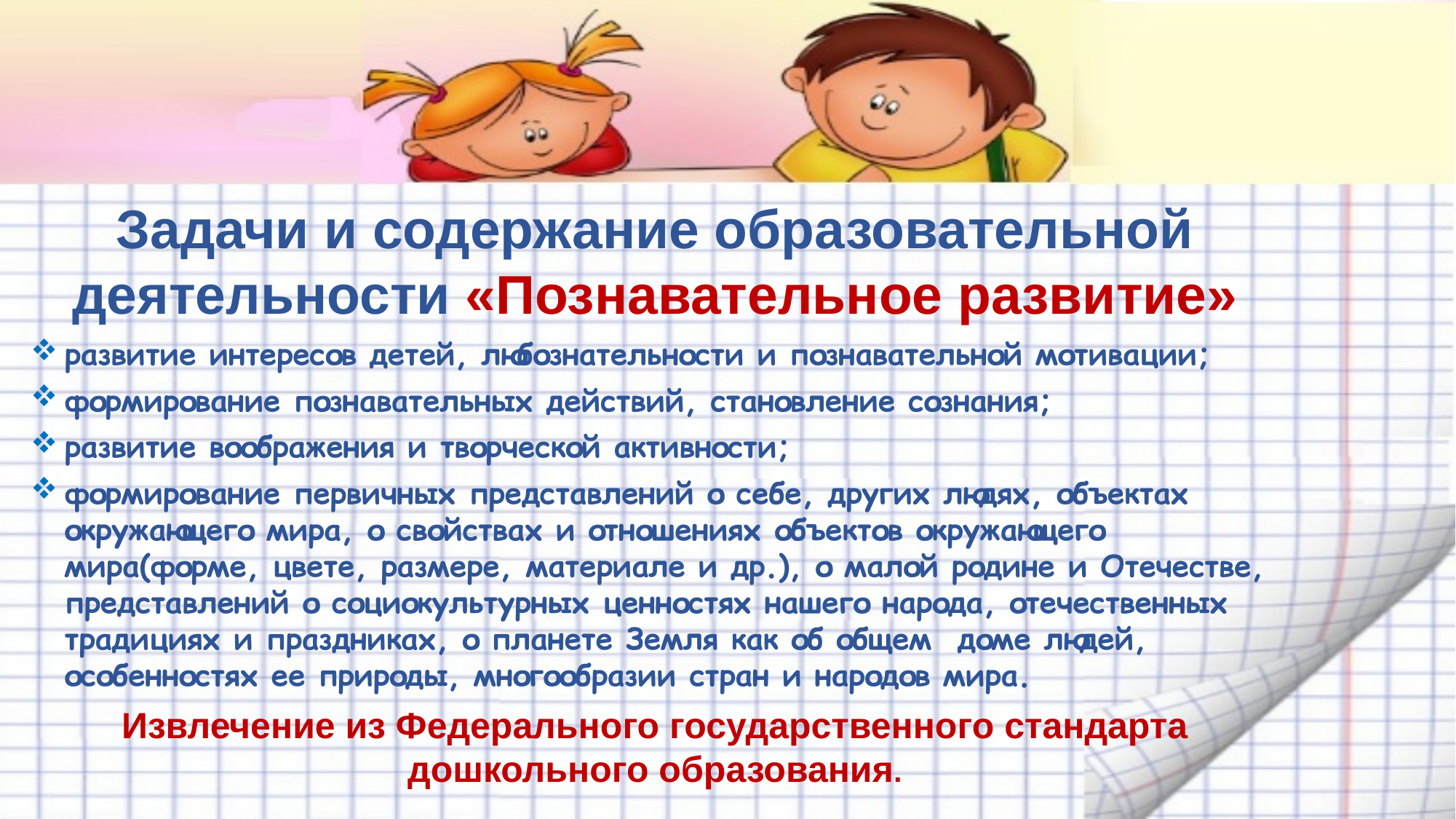

Задачи и содержание образовательной деятельности «Познавательное развитие»
развитие интересов детей, любознательности и познавательной мотивации;
формирование познавательных действий, становление сознания;
развитие воображения и творческой активности;
формирование первичных представлений о себе, других людях, объектах окружающего мира, о свойствах и отношениях объектов окружающего мира(форме, цвете, размере, материале и др.), о малой родине и Отечестве, представлений о социокультурных ценностях нашего народа, отечественных традициях и праздниках, о планете Земля как об общем  доме людей, особенностях ее природы, многообразии стран и народов мира.
Извлечение из Федерального государственного стандарта дошкольного образования.